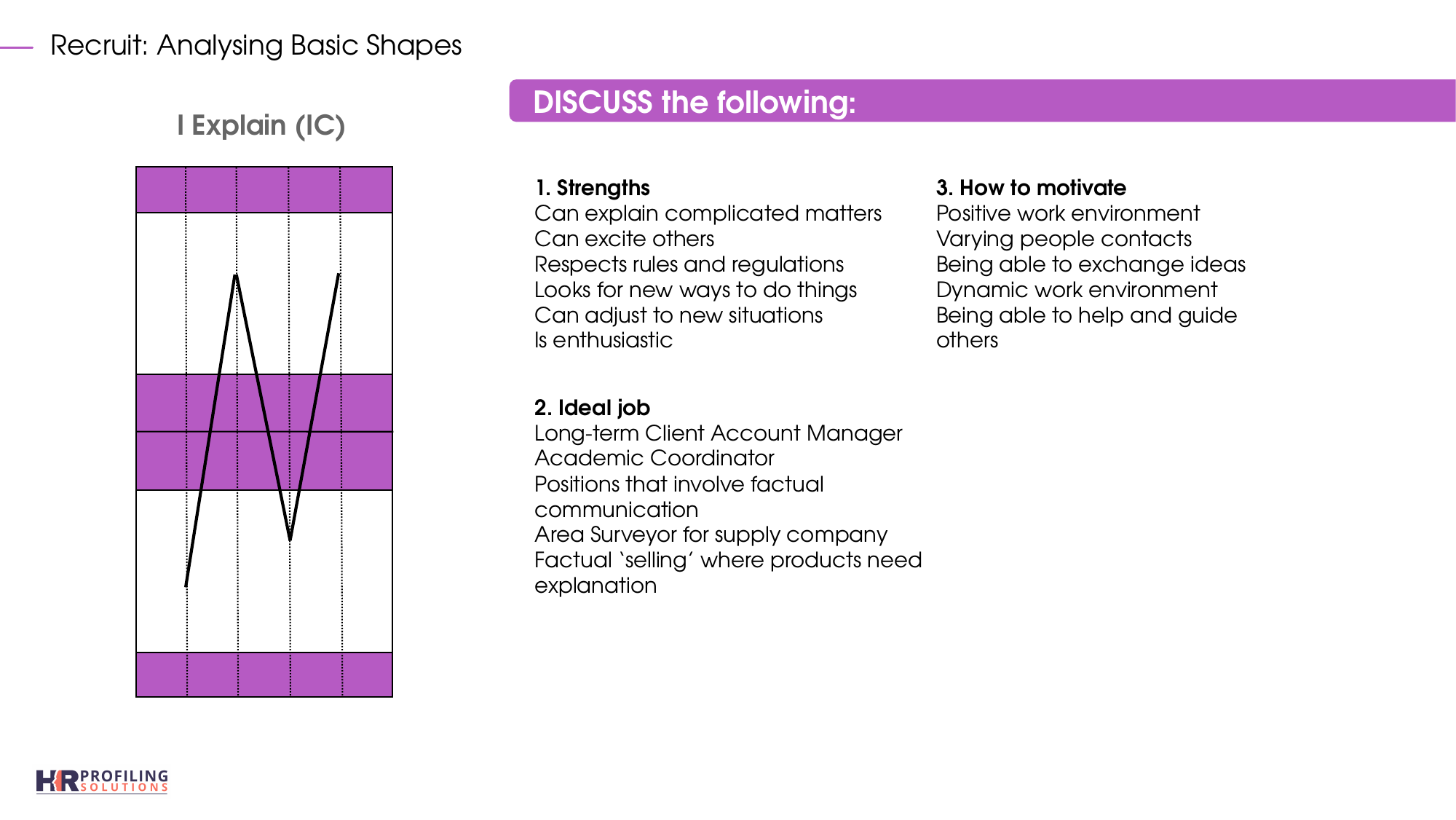

Recruit: Analysing Basic Shapes
DISCUSS the following:
I Explain (IC)

1. Strengths
Can explain complicated matters
Can excite others
Respects rules and regulations
Looks for new ways to do things
Can adjust to new situations
Is enthusiastic
3. How to motivate
Positive work environment
Varying people contacts
Being able to exchange ideas
Dynamic work environment
Being able to help and guide others

2. Ideal job
Long-term Client Account Manager
Academic Coordinator
Positions that involve factual communication
Area Surveyor for supply company
Factual ‘selling’ where products need explanation